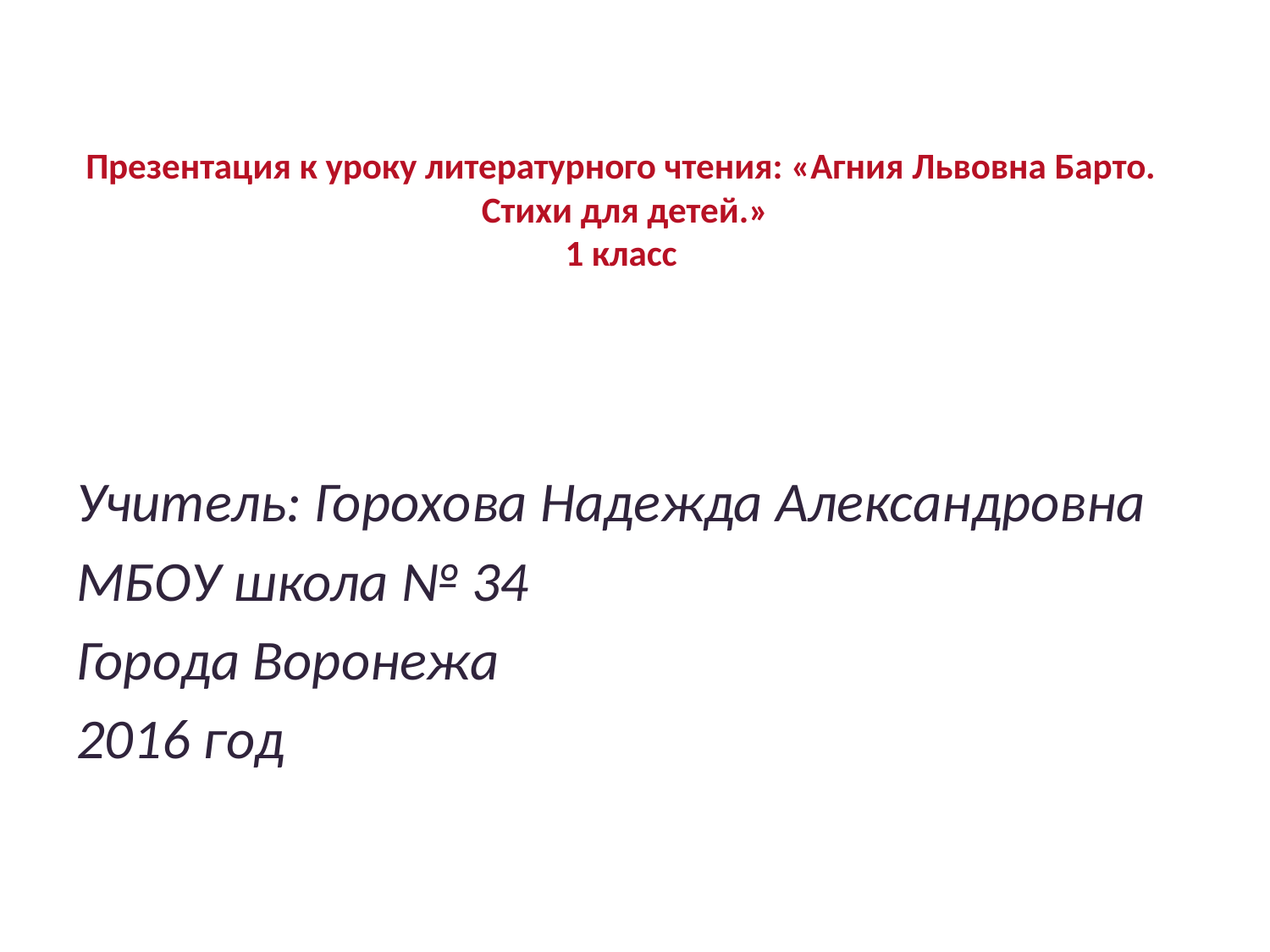

# Презентация к уроку литературного чтения: «Агния Львовна Барто. Стихи для детей.» 1 класс

Учитель: Горохова Надежда Александровна
МБОУ школа № 34
Города Воронежа
2016 год